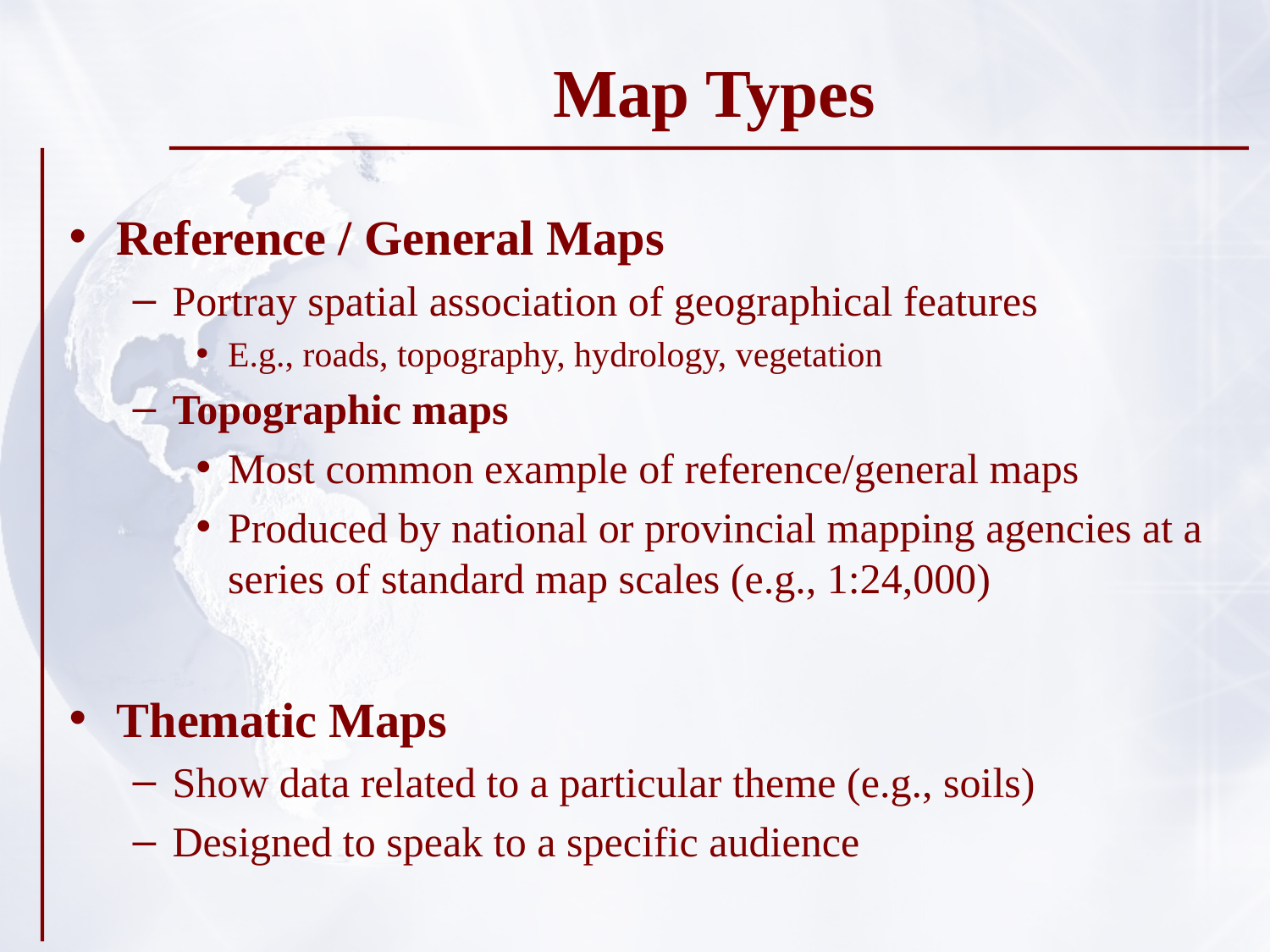

# Map Types

Reference / General Maps
Portray spatial association of geographical features
E.g., roads, topography, hydrology, vegetation
Topographic maps
Most common example of reference/general maps
Produced by national or provincial mapping agencies at a series of standard map scales (e.g., 1:24,000)

Thematic Maps
Show data related to a particular theme (e.g., soils)
Designed to speak to a specific audience